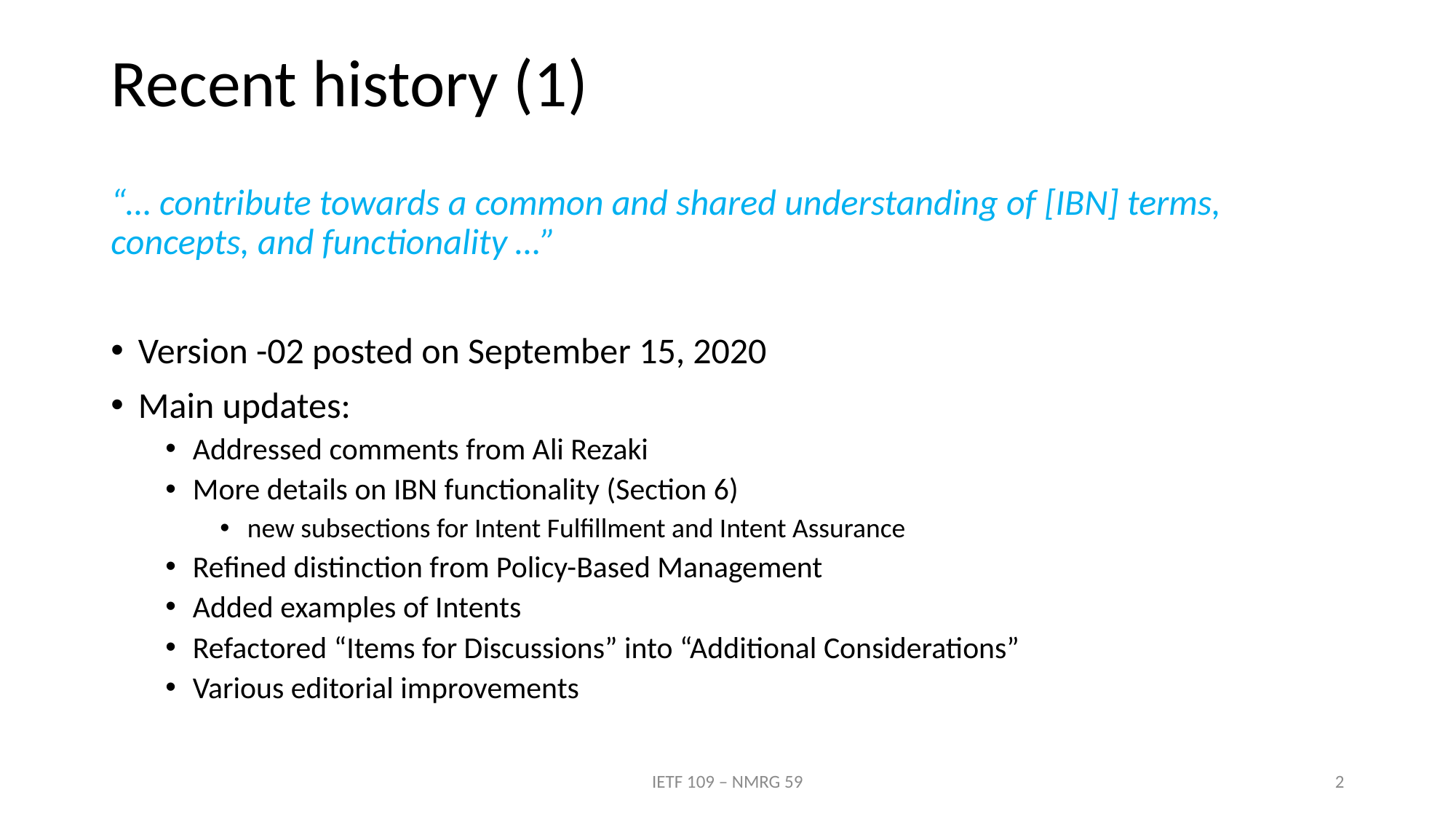

# Recent history (1)
“… contribute towards a common and shared understanding of [IBN] terms, concepts, and functionality …”

Version -02 posted on September 15, 2020
Main updates:
Addressed comments from Ali Rezaki
More details on IBN functionality (Section 6)
new subsections for Intent Fulfillment and Intent Assurance
Refined distinction from Policy-Based Management
Added examples of Intents
Refactored “Items for Discussions” into “Additional Considerations”
Various editorial improvements
IETF 109 – NMRG 59
2